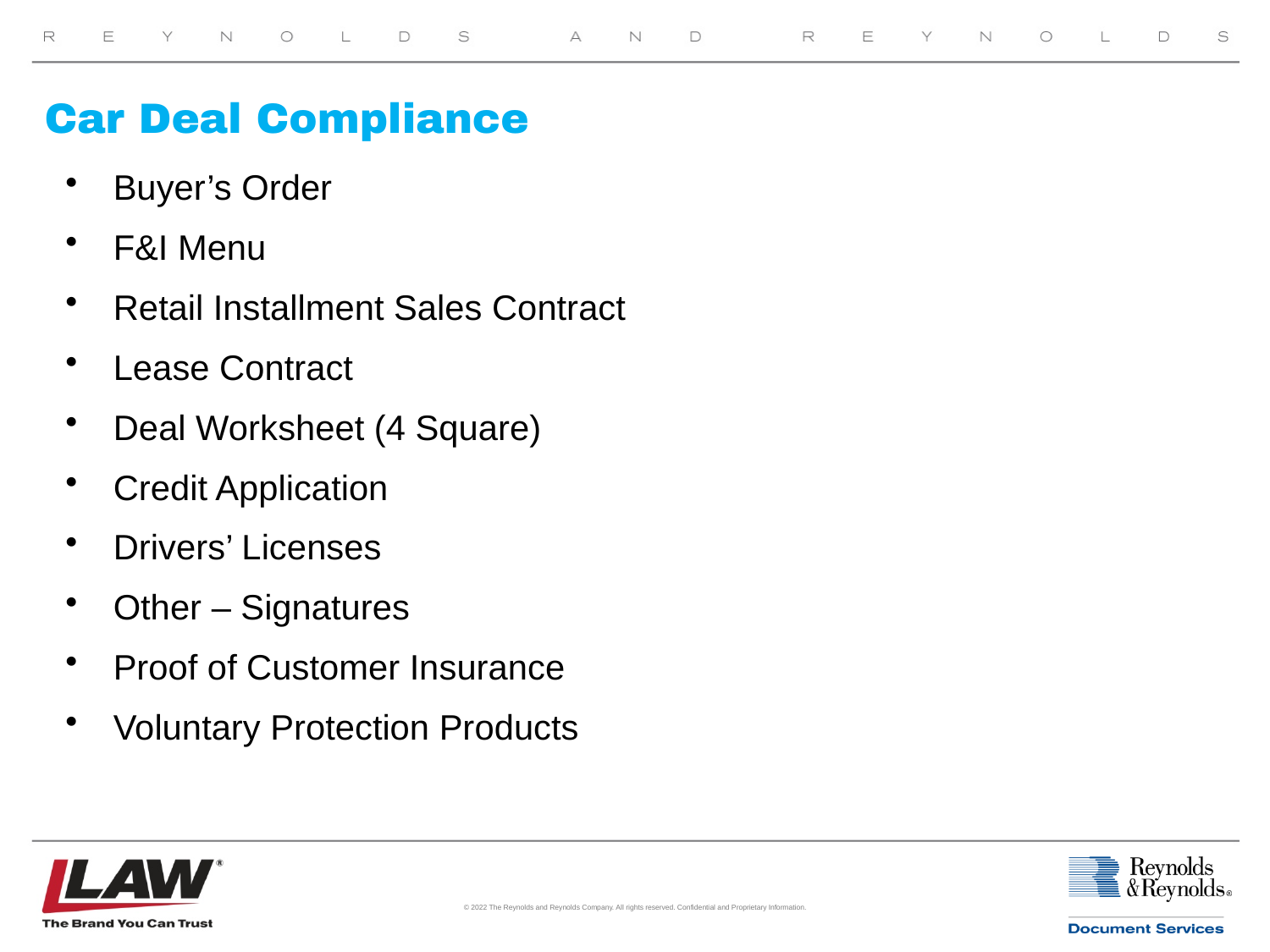

# Car Deal Compliance
Buyer’s Order
F&I Menu
Retail Installment Sales Contract
Lease Contract
Deal Worksheet (4 Square)
Credit Application
Drivers’ Licenses
Other – Signatures
Proof of Customer Insurance
Voluntary Protection Products